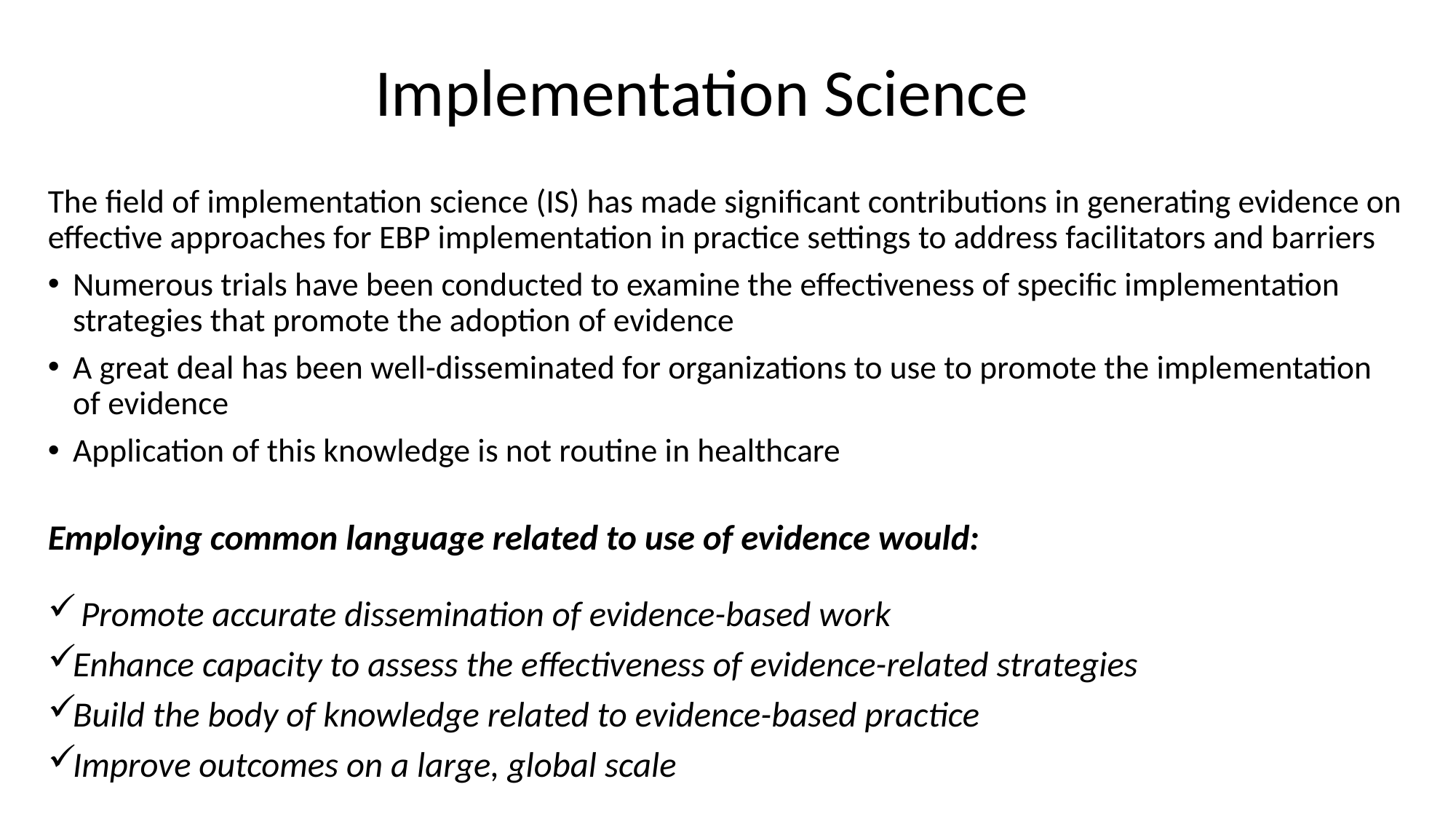

# Implementation Science
The field of implementation science (IS) has made significant contributions in generating evidence on effective approaches for EBP implementation in practice settings to address facilitators and barriers
Numerous trials have been conducted to examine the effectiveness of specific implementation strategies that promote the adoption of evidence
A great deal has been well-disseminated for organizations to use to promote the implementation of evidence
Application of this knowledge is not routine in healthcare

Employing common language related to use of evidence would:

 Promote accurate dissemination of evidence-based work
Enhance capacity to assess the effectiveness of evidence-related strategies
Build the body of knowledge related to evidence-based practice
Improve outcomes on a large, global scale